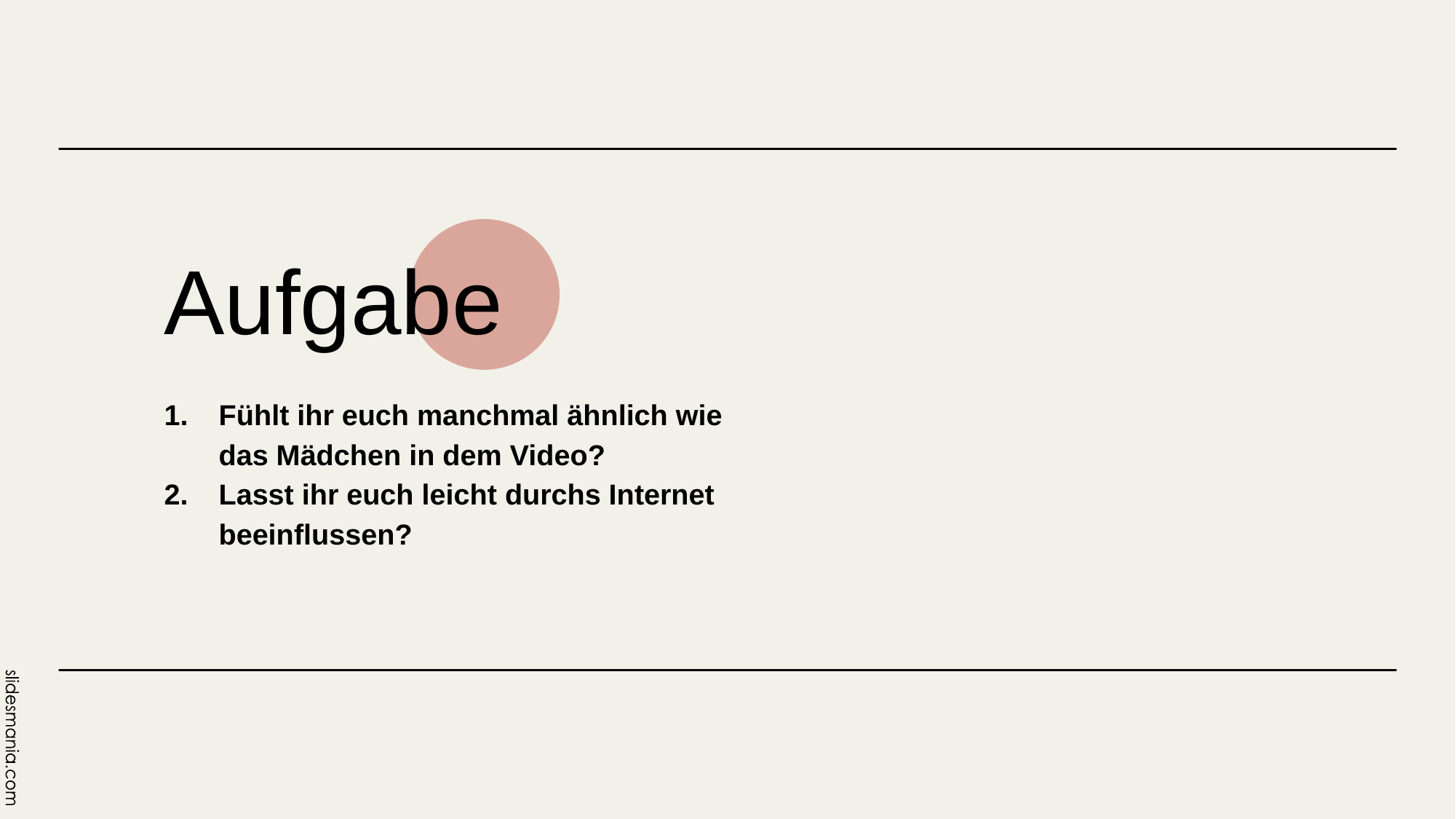

# Aufgabe

Fühlt ihr euch manchmal ähnlich wie das Mädchen in dem Video?
Lasst ihr euch leicht durchs Internet beeinflussen?